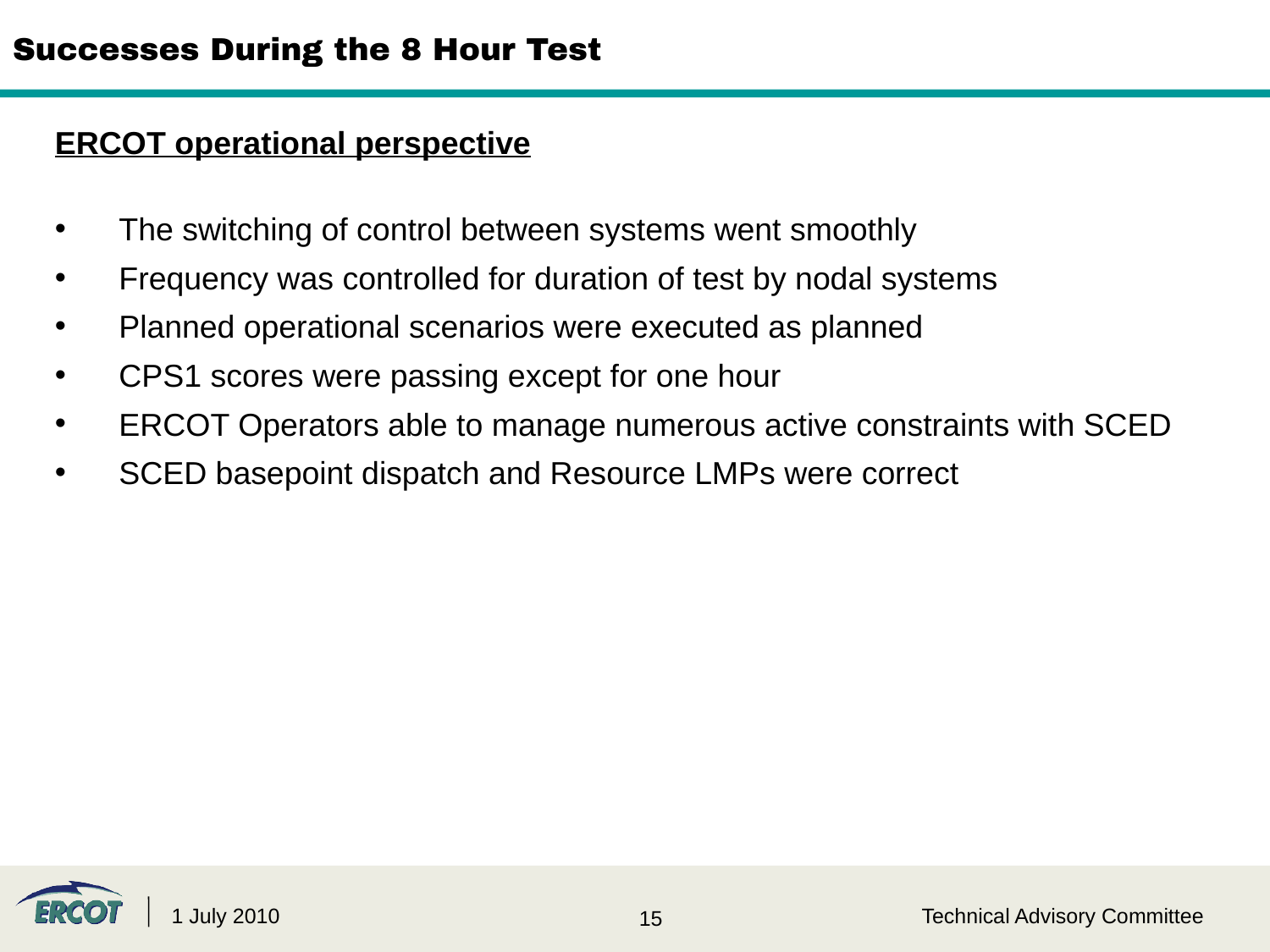

Successes During the 8 Hour Test
ERCOT operational perspective

The switching of control between systems went smoothly
Frequency was controlled for duration of test by nodal systems
Planned operational scenarios were executed as planned
CPS1 scores were passing except for one hour
ERCOT Operators able to manage numerous active constraints with SCED
SCED basepoint dispatch and Resource LMPs were correct

1 July 2010
Technical Advisory Committee